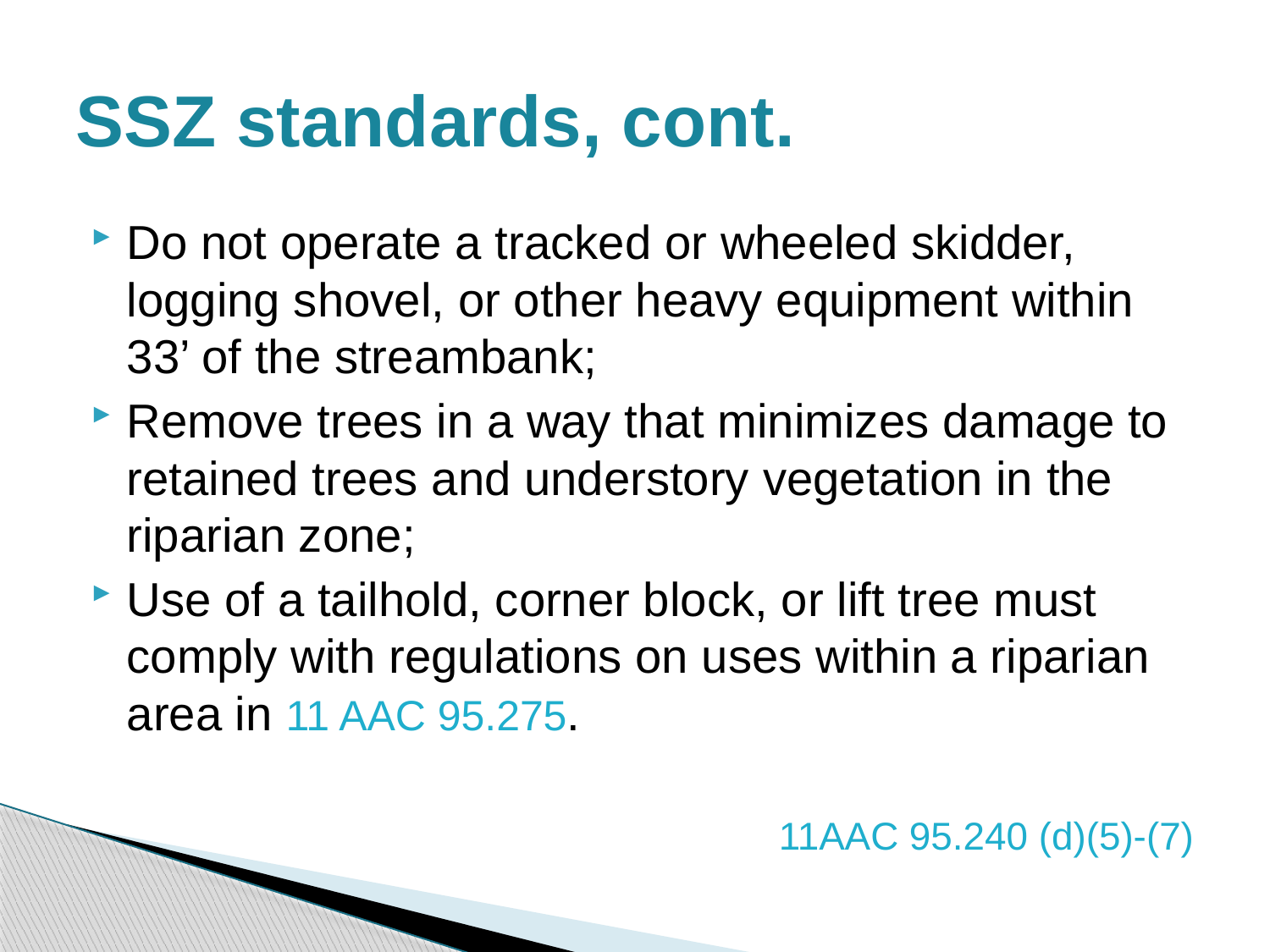

# SSZ standards, cont.
Do not operate a tracked or wheeled skidder, logging shovel, or other heavy equipment within 33’ of the streambank;
Remove trees in a way that minimizes damage to retained trees and understory vegetation in the riparian zone;
Use of a tailhold, corner block, or lift tree must comply with regulations on uses within a riparian area in 11 AAC 95.275.

11AAC 95.240 (d)(5)-(7)